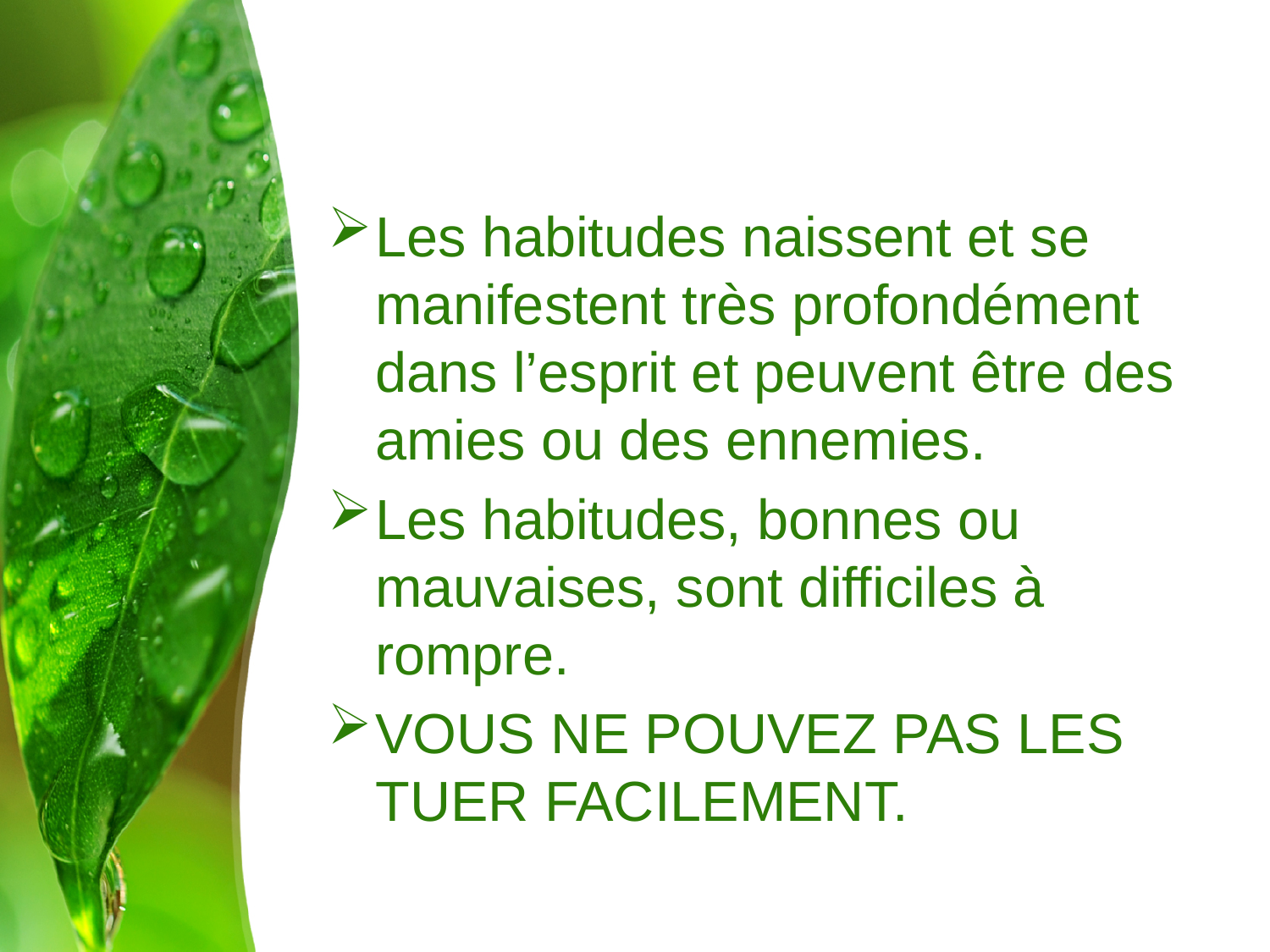

Les habitudes naissent et se manifestent très profondément dans l’esprit et peuvent être des amies ou des ennemies.
Les habitudes, bonnes ou mauvaises, sont difficiles à rompre.
VOUS NE POUVEZ PAS LES TUER FACILEMENT.